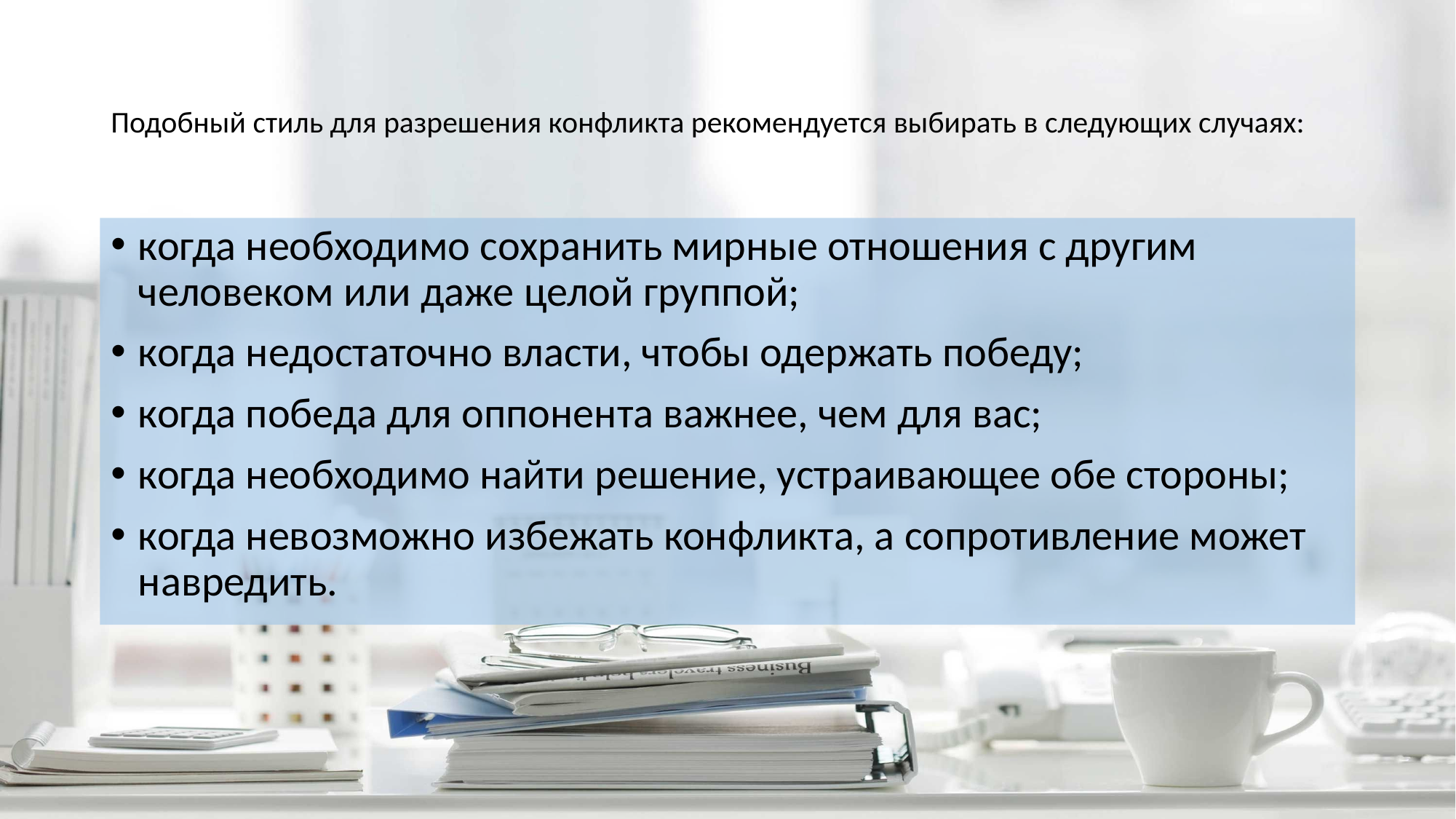

# Подобный стиль для разрешения конфликта рекомендуется выбирать в следующих случаях:
когда необходимо сохранить мирные отношения с другим человеком или даже целой группой;
когда недостаточно власти, чтобы одержать победу;
когда победа для оппонента важнее, чем для вас;
когда необходимо найти решение, устраивающее обе стороны;
когда невозможно избежать конфликта, а сопротивление может навредить.